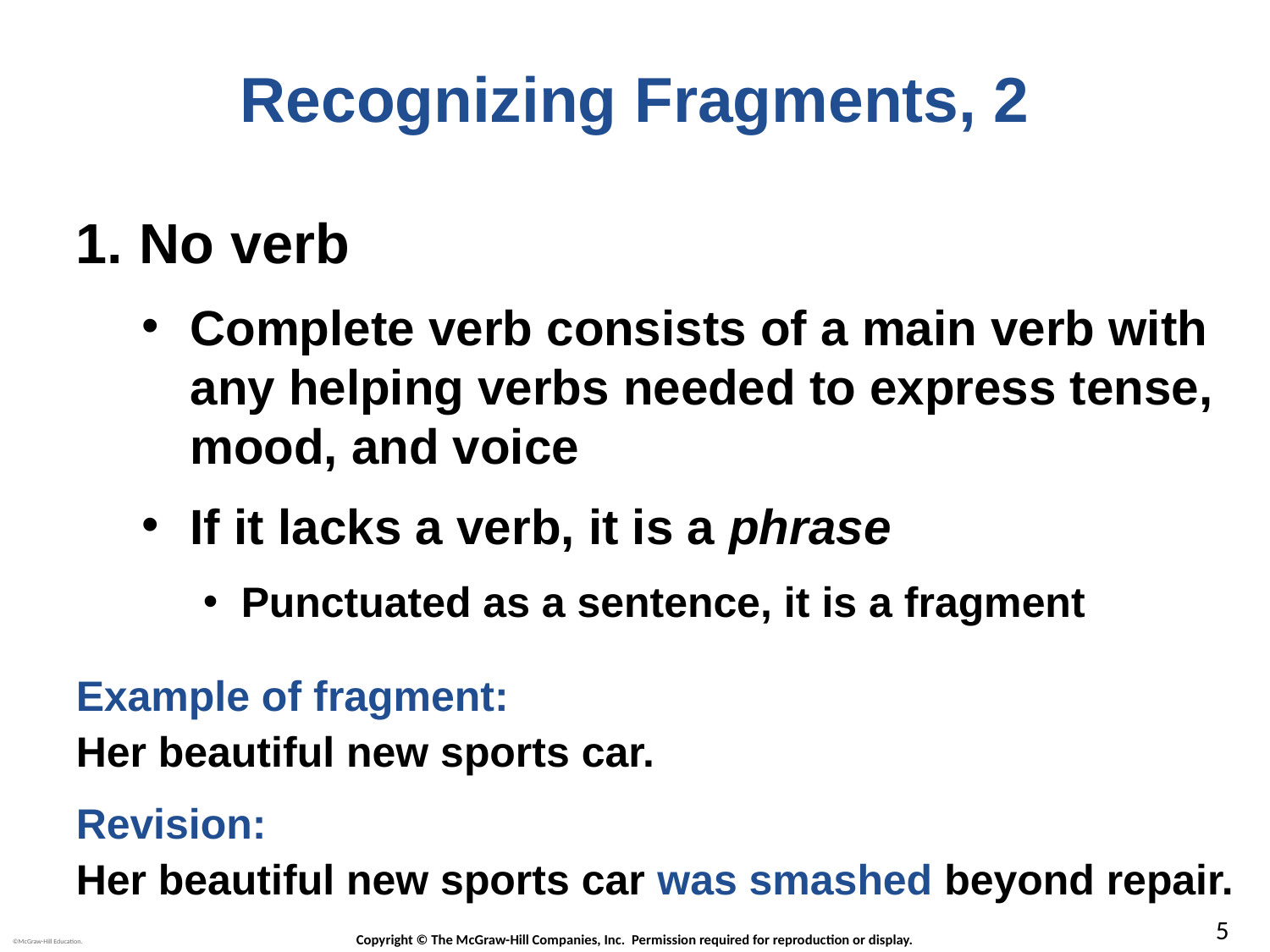

# Recognizing Fragments, 2
No verb
Complete verb consists of a main verb with any helping verbs needed to express tense, mood, and voice
If it lacks a verb, it is a phrase
Punctuated as a sentence, it is a fragment
Example of fragment:
Her beautiful new sports car.
Revision:
Her beautiful new sports car was smashed beyond repair.